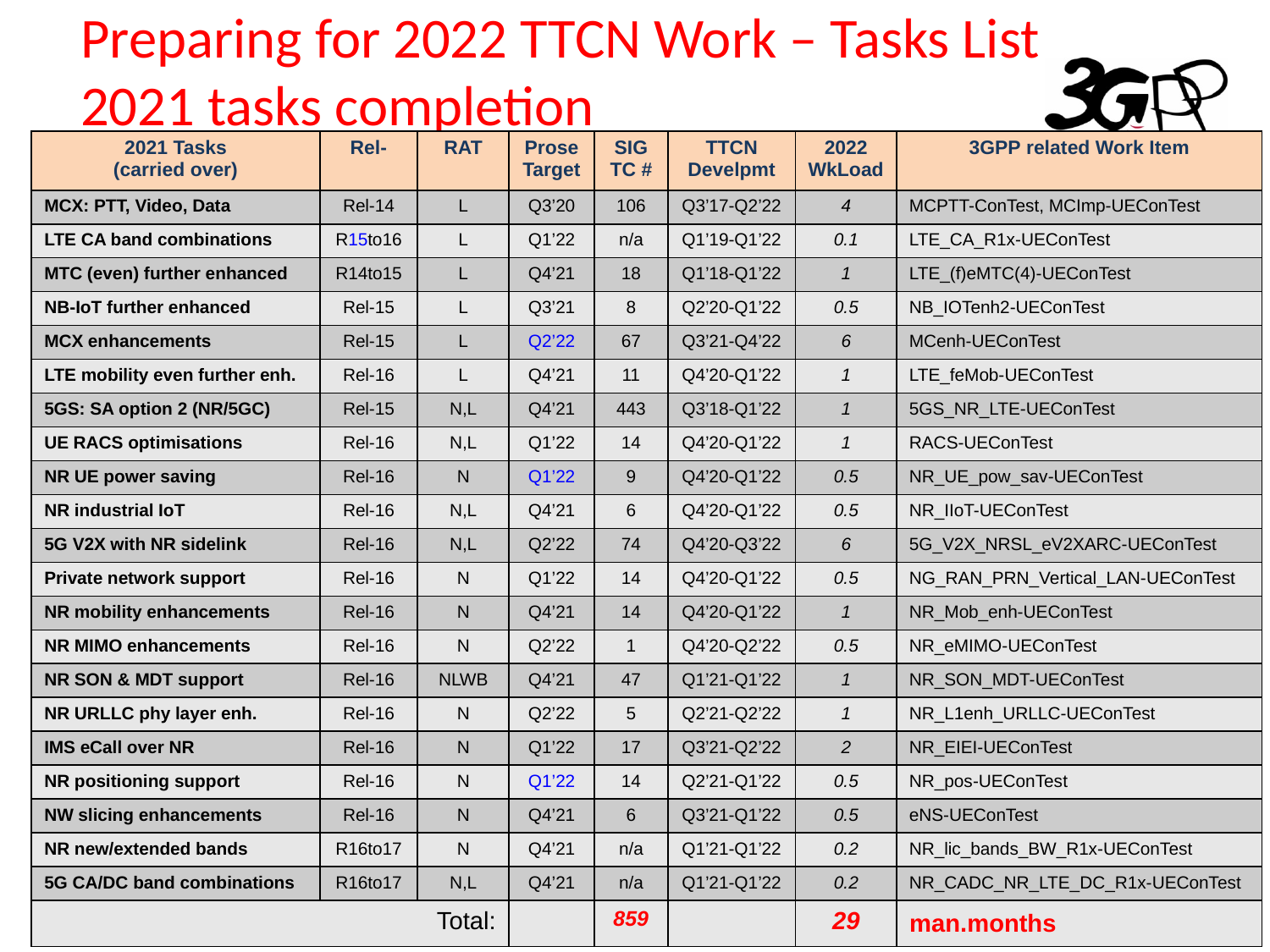

# Preparing for 2022 TTCN Work – Tasks List 2021 tasks completion
| 2021 Tasks (carried over) | Rel- | RAT | Prose Target | SIG TC # | TTCN Develpmt | 2022 WkLoad | 3GPP related Work Item |
| --- | --- | --- | --- | --- | --- | --- | --- |
| MCX: PTT, Video, Data | Rel-14 | L | Q3’20 | 106 | Q3’17-Q2’22 | 4 | MCPTT-ConTest, MCImp-UEConTest |
| LTE CA band combinations | R15to16 | L | Q1’22 | n/a | Q1’19-Q1’22 | 0.1 | LTE\_CA\_R1x-UEConTest |
| MTC (even) further enhanced | R14to15 | L | Q4’21 | 18 | Q1’18-Q1’22 | 1 | LTE\_(f)eMTC(4)-UEConTest |
| NB-IoT further enhanced | Rel-15 | L | Q3’21 | 8 | Q2’20-Q1’22 | 0.5 | NB\_IOTenh2-UEConTest |
| MCX enhancements | Rel-15 | L | Q2’22 | 67 | Q3’21-Q4’22 | 6 | MCenh-UEConTest |
| LTE mobility even further enh. | Rel-16 | L | Q4’21 | 11 | Q4’20-Q1’22 | 1 | LTE\_feMob-UEConTest |
| 5GS: SA option 2 (NR/5GC) | Rel-15 | N,L | Q4’21 | 443 | Q3’18-Q1’22 | 1 | 5GS\_NR\_LTE-UEConTest |
| UE RACS optimisations | Rel-16 | N,L | Q1’22 | 14 | Q4’20-Q1’22 | 1 | RACS-UEConTest |
| NR UE power saving | Rel-16 | N | Q1’22 | 9 | Q4’20-Q1’22 | 0.5 | NR\_UE\_pow\_sav-UEConTest |
| NR industrial IoT | Rel-16 | N,L | Q4’21 | 6 | Q4’20-Q1’22 | 0.5 | NR\_IIoT-UEConTest |
| 5G V2X with NR sidelink | Rel-16 | N,L | Q2’22 | 74 | Q4’20-Q3’22 | 6 | 5G\_V2X\_NRSL\_eV2XARC-UEConTest |
| Private network support | Rel-16 | N | Q1’22 | 14 | Q4’20-Q1’22 | 0.5 | NG\_RAN\_PRN\_Vertical\_LAN-UEConTest |
| NR mobility enhancements | Rel-16 | N | Q4’21 | 14 | Q4’20-Q1’22 | 1 | NR\_Mob\_enh-UEConTest |
| NR MIMO enhancements | Rel-16 | N | Q2’22 | 1 | Q4’20-Q2’22 | 0.5 | NR\_eMIMO-UEConTest |
| NR SON & MDT support | Rel-16 | NLWB | Q4’21 | 47 | Q1’21-Q1’22 | 1 | NR\_SON\_MDT-UEConTest |
| NR URLLC phy layer enh. | Rel-16 | N | Q2’22 | 5 | Q2’21-Q2’22 | 1 | NR\_L1enh\_URLLC-UEConTest |
| IMS eCall over NR | Rel-16 | N | Q1’22 | 17 | Q3’21-Q2’22 | 2 | NR\_EIEI-UEConTest |
| NR positioning support | Rel-16 | N | Q1’22 | 14 | Q2’21-Q1’22 | 0.5 | NR\_pos-UEConTest |
| NW slicing enhancements | Rel-16 | N | Q4’21 | 6 | Q3’21-Q1’22 | 0.5 | eNS-UEConTest |
| NR new/extended bands | R16to17 | N | Q4’21 | n/a | Q1’21-Q1’22 | 0.2 | NR\_lic\_bands\_BW\_R1x-UEConTest |
| 5G CA/DC band combinations | R16to17 | N,L | Q4’21 | n/a | Q1’21-Q1’22 | 0.2 | NR\_CADC\_NR\_LTE\_DC\_R1x-UEConTest |
| Total: |  |  |  | 859 |  | 29 | man.months |